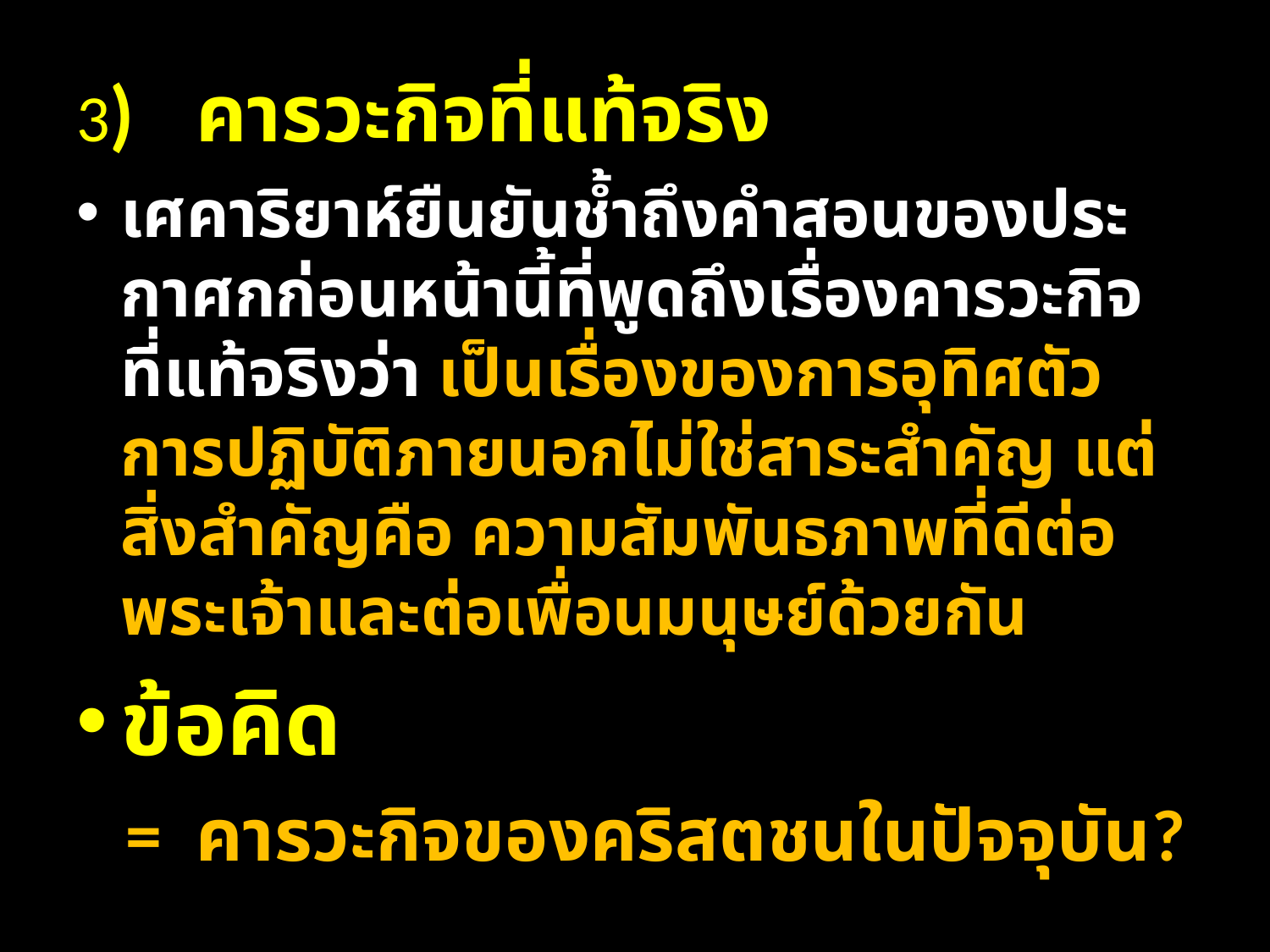

3)	คารวะกิจที่แท้จริง
เศคาริยาห์ยืนยันช้ำถึงคำสอนของประกาศกก่อนหน้านี้ที่พูดถึงเรื่องคารวะกิจที่แท้จริงว่า เป็นเรื่องของการอุทิศตัว การปฏิบัติภายนอกไม่ใช่สาระสำคัญ แต่สิ่งสำคัญคือ ความสัมพันธภาพที่ดีต่อพระเจ้าและต่อเพื่อนมนุษย์ด้วยกัน
ข้อคิด
   =	คารวะกิจของคริสตชนในปัจจุบัน?